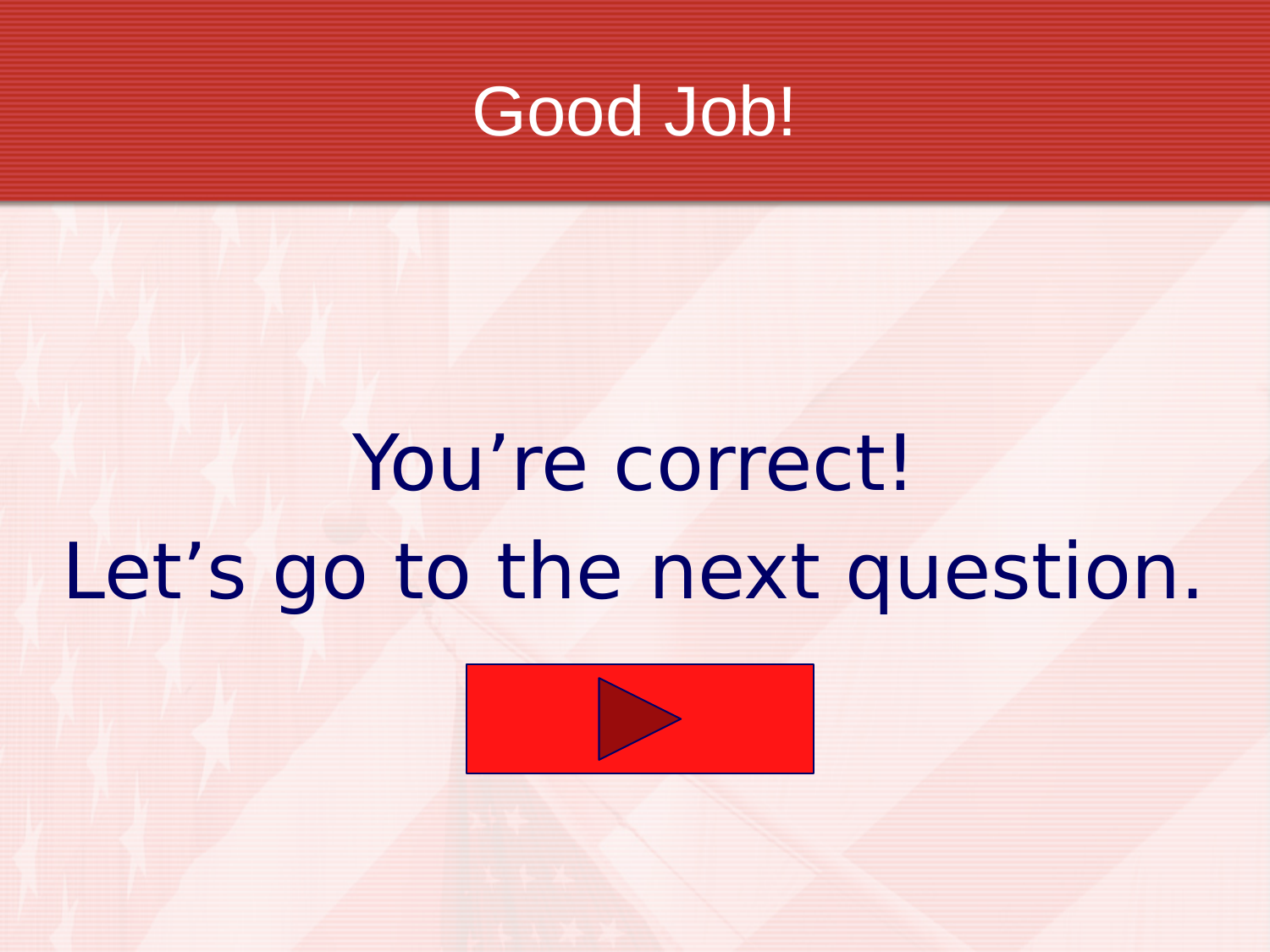

# Good Job!
You’re correct!
Let’s go to the next question.